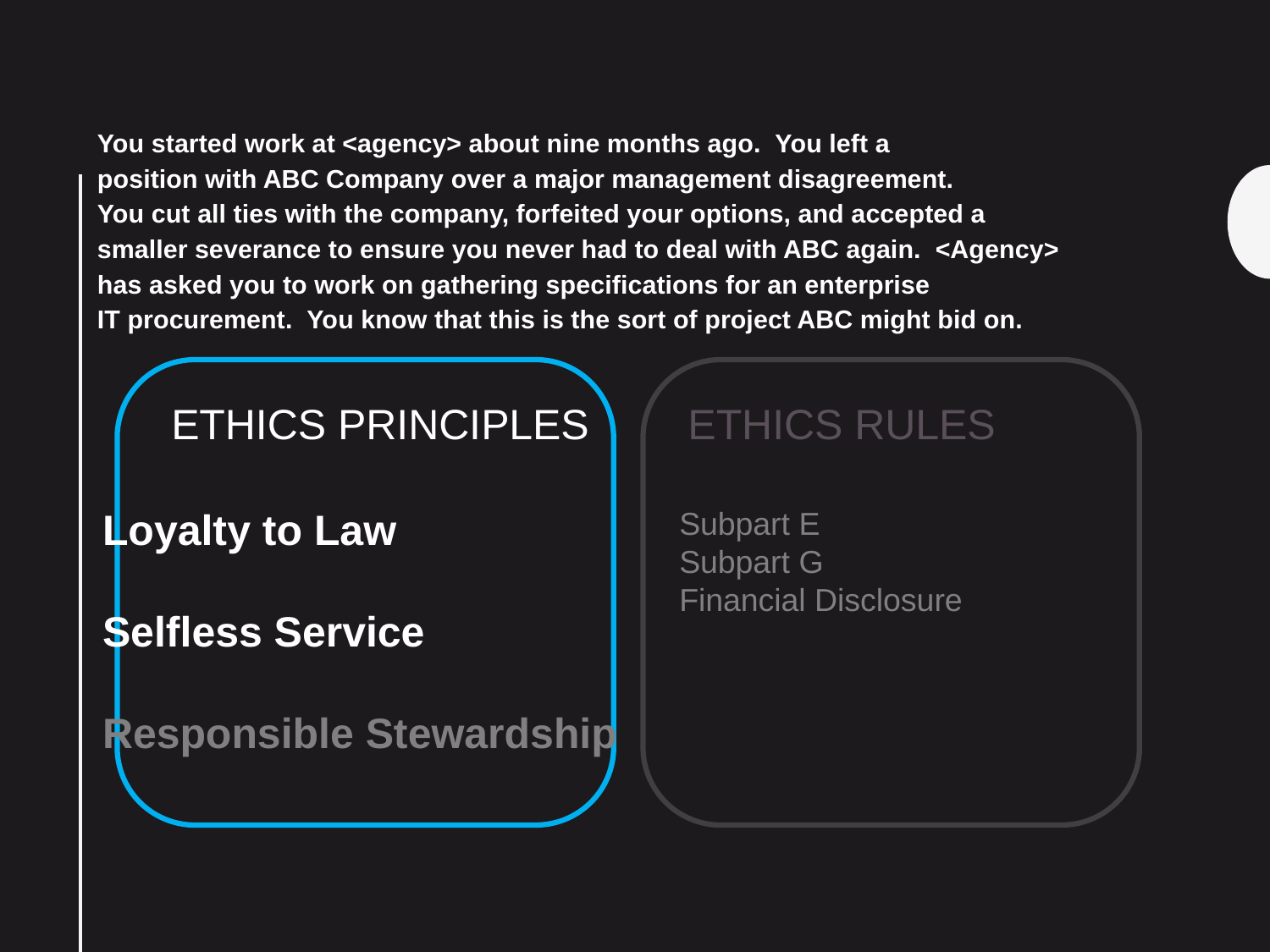

You started work at <agency> about nine months ago.  You left a
position with ABC Company over a major management disagreement.
You cut all ties with the company, forfeited your options, and accepted a
smaller severance to ensure you never had to deal with ABC again.  <Agency>
has asked you to work on gathering specifications for an enterprise
IT procurement.  You know that this is the sort of project ABC might bid on.

ETHICS RULES
ETHICS PRINCIPLES
Subpart E
Subpart G
Financial Disclosure
Loyalty to Law

Selfless Service

Responsible Stewardship